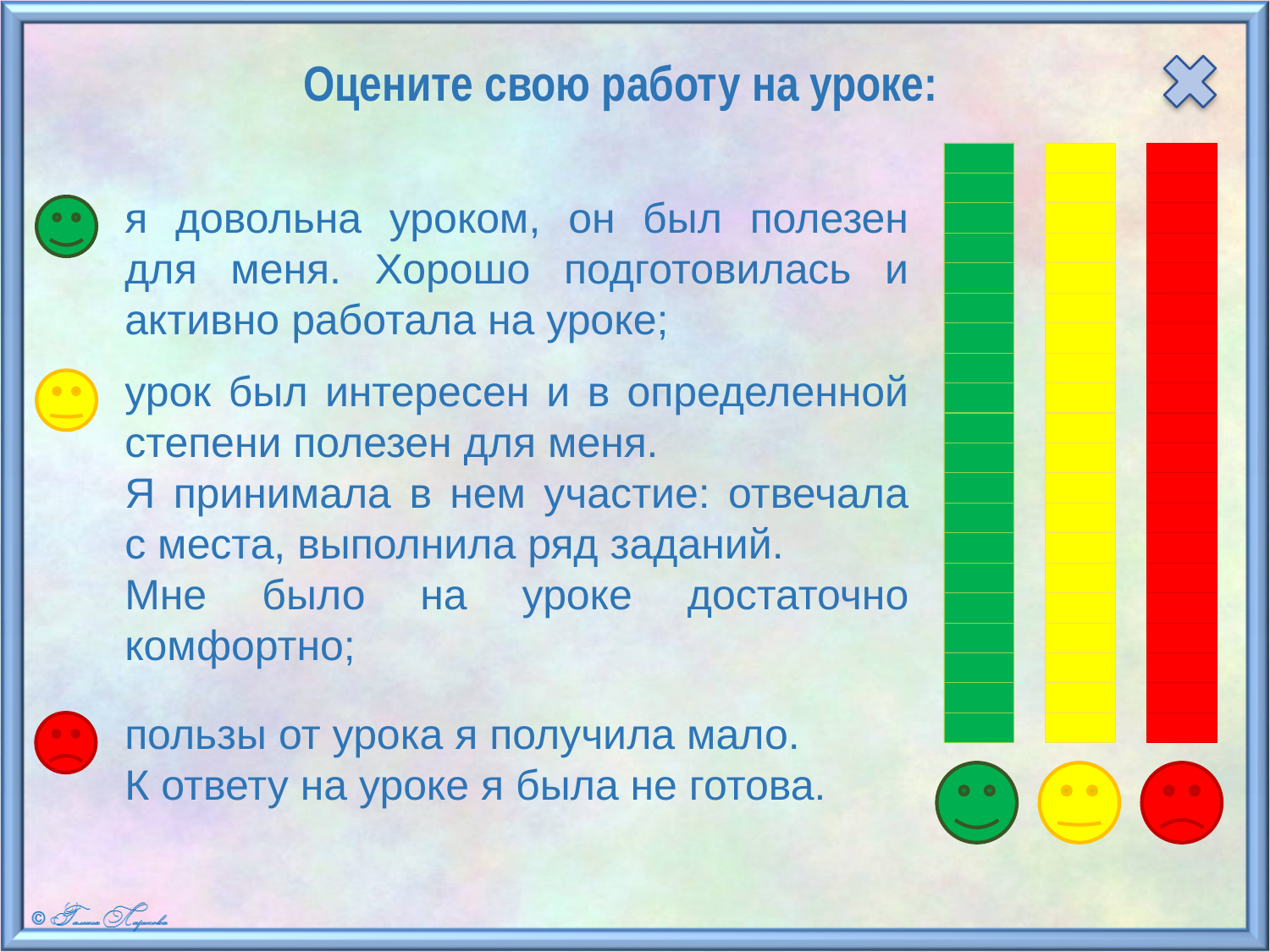

Оцените свою работу на уроке:

я довольна уроком, он был полезен для меня. Хорошо подготовилась и активно работала на уроке;

урок был интересен и в определенной степени полезен для меня.
Я принимала в нем участие: отвечала с места, выполнила ряд заданий.
Мне было на уроке достаточно комфортно;

пользы от урока я получила мало.
К ответу на уроке я была не готова.